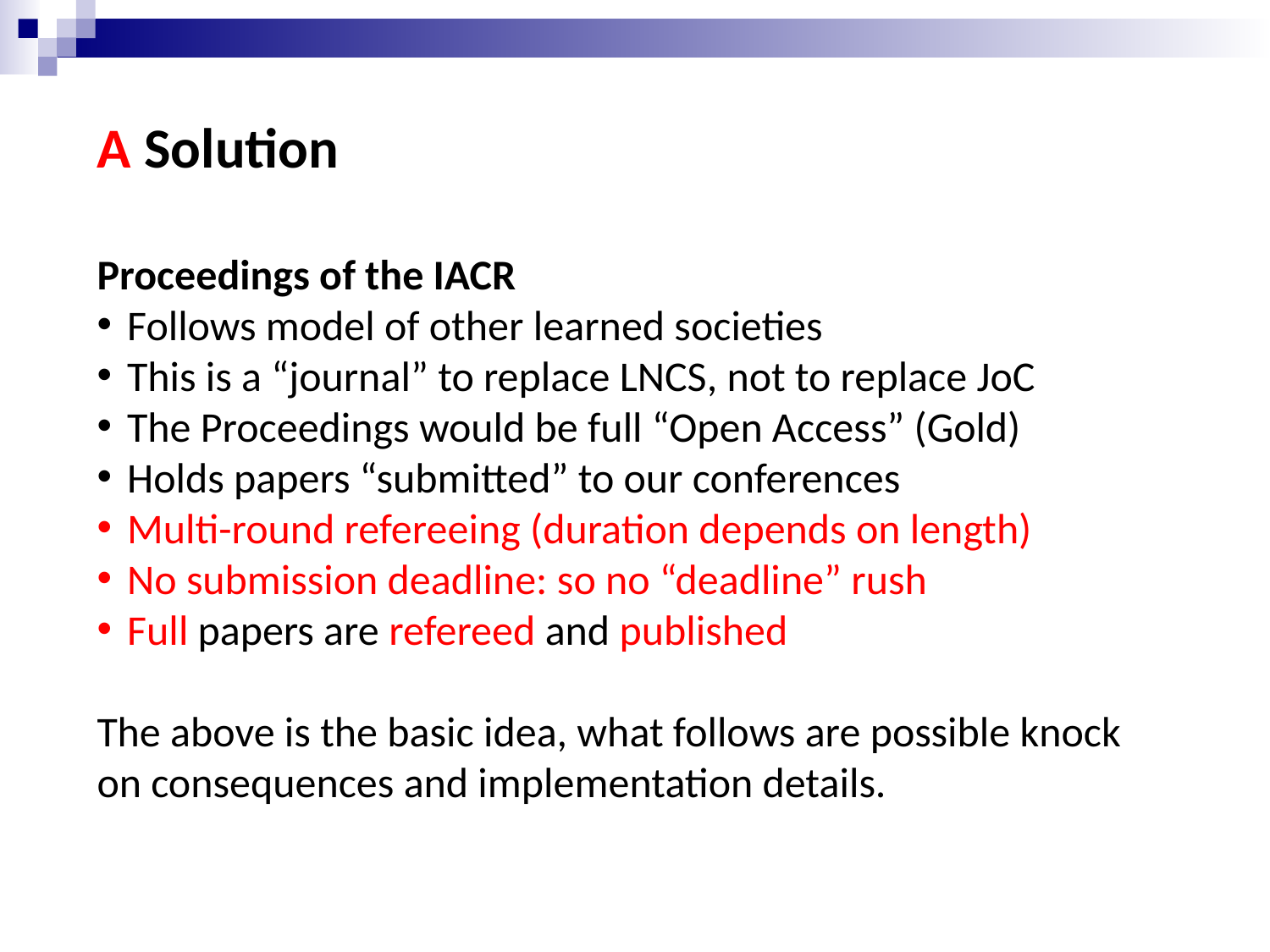

A Solution

Proceedings of the IACR
Follows model of other learned societies
This is a “journal” to replace LNCS, not to replace JoC
The Proceedings would be full “Open Access” (Gold)
Holds papers “submitted” to our conferences
Multi-round refereeing (duration depends on length)
No submission deadline: so no “deadline” rush
Full papers are refereed and published

The above is the basic idea, what follows are possible knock on consequences and implementation details.